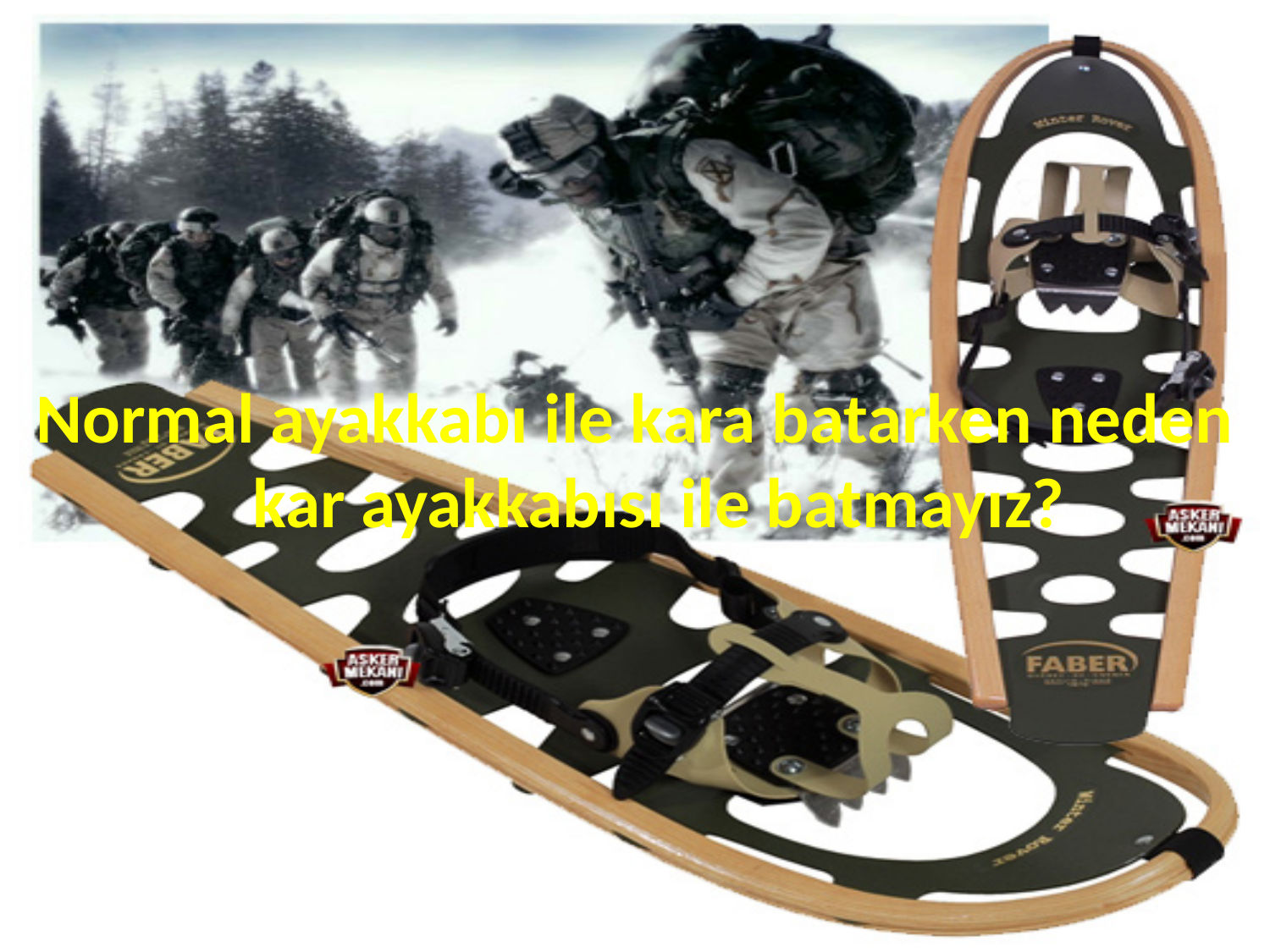

Normal ayakkabı ile kara batarken neden kar ayakkabısı ile batmayız?